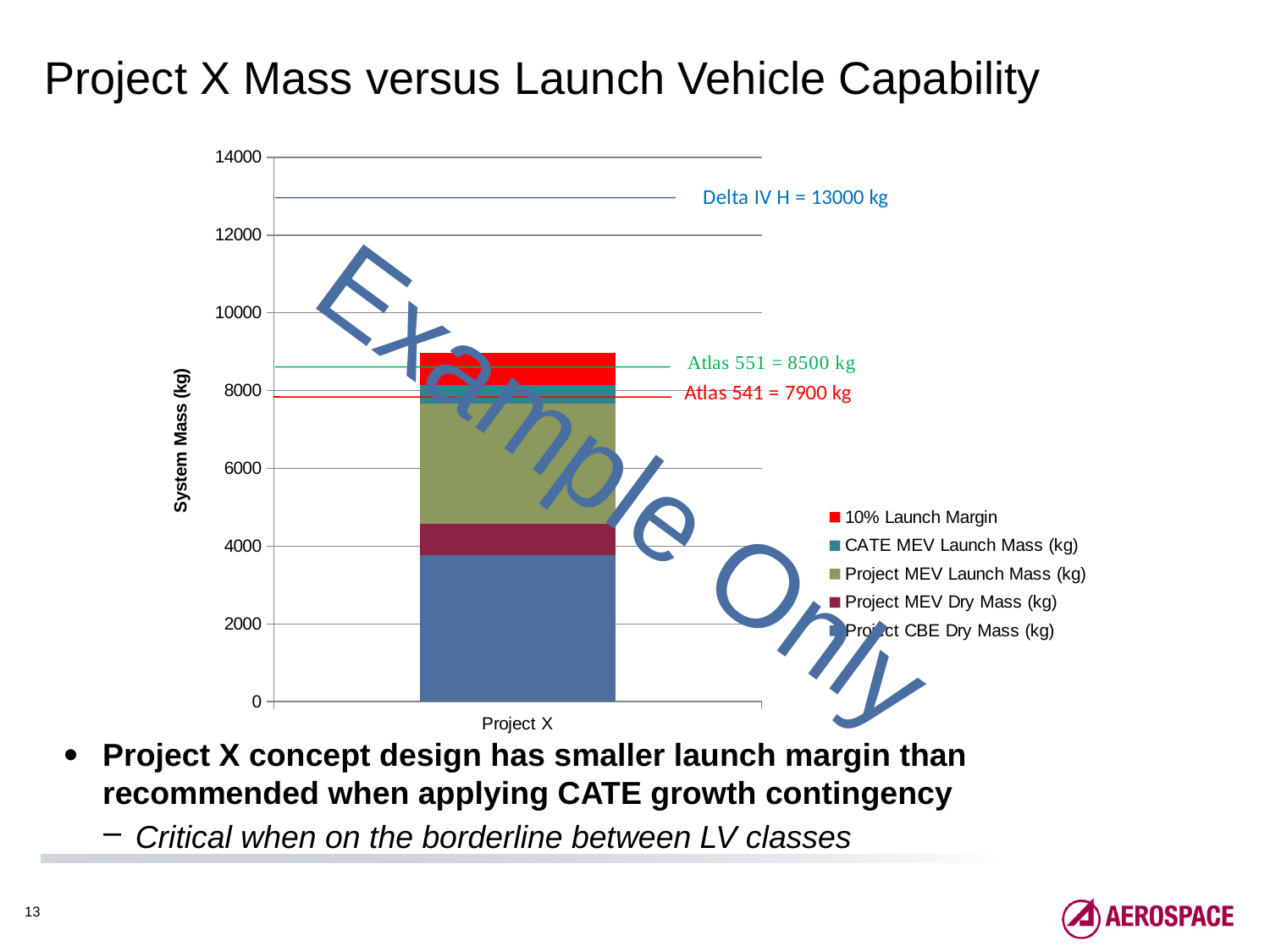

# Project X Mass versus Launch Vehicle Capability

### Chart

| Category | Project CBE Dry Mass (kg) | Project MEV Dry Mass (kg) | Project MEV Launch Mass (kg) | CATE MEV Launch Mass (kg) | 10% Launch Margin |
|---|---|---|---|---|---|
| Project X | 3765.72128219179 | 811.918605409538 | 3093.0 | 480.5613905102941 | 815.1201278111623 |
Example Only
Project X concept design has smaller launch margin than recommended when applying CATE growth contingency
Critical when on the borderline between LV classes